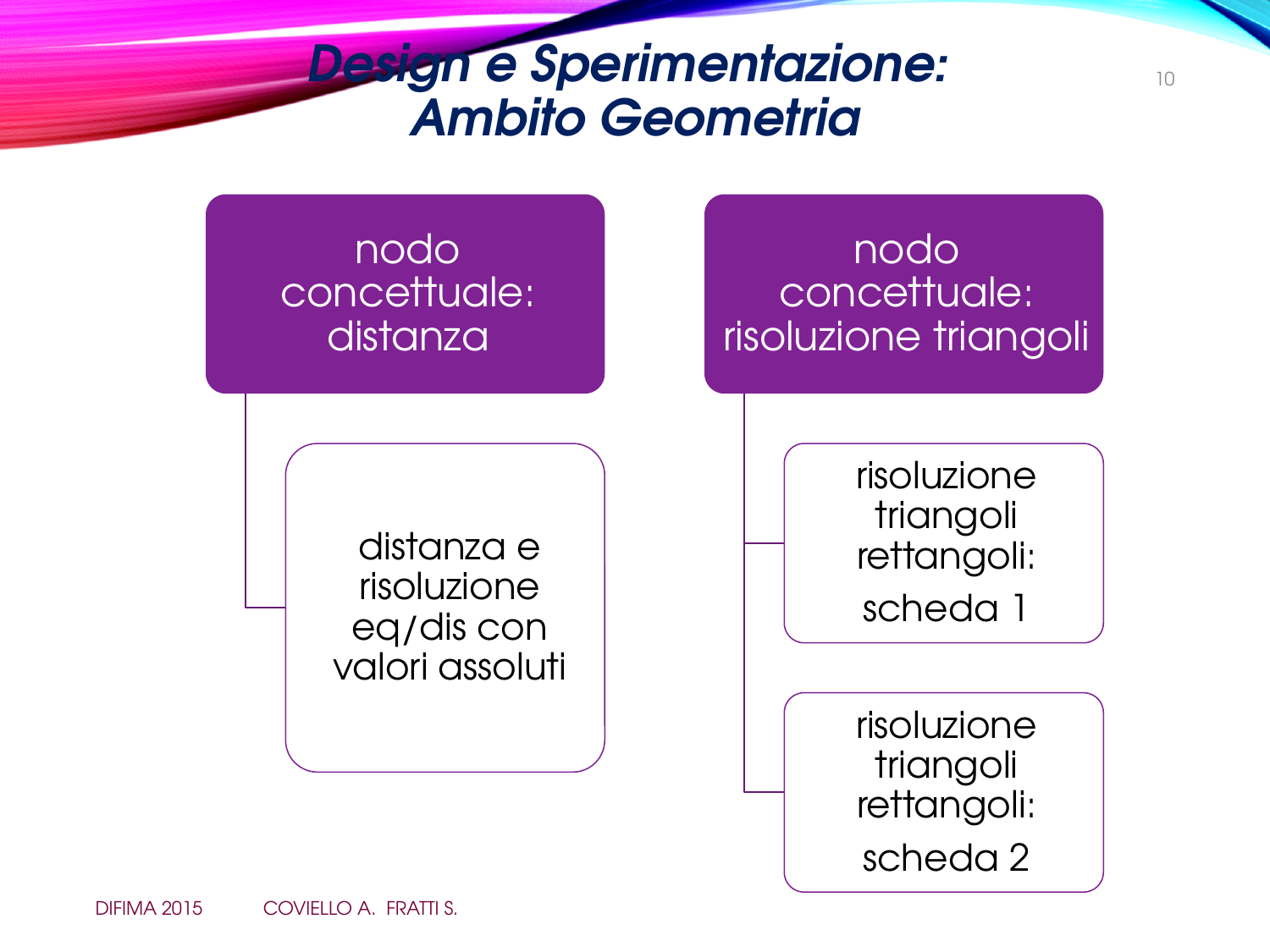

# Design e Sperimentazione: Ambito Geometria
10
nodo concettuale: distanza
distanza e risoluzione eq/dis con valori assoluti
nodo concettuale: risoluzione triangoli
risoluzione triangoli rettangoli:
scheda 1
risoluzione triangoli rettangoli:
scheda 2
DIFIMA 2015            COVIELLO A.  FRATTI S.